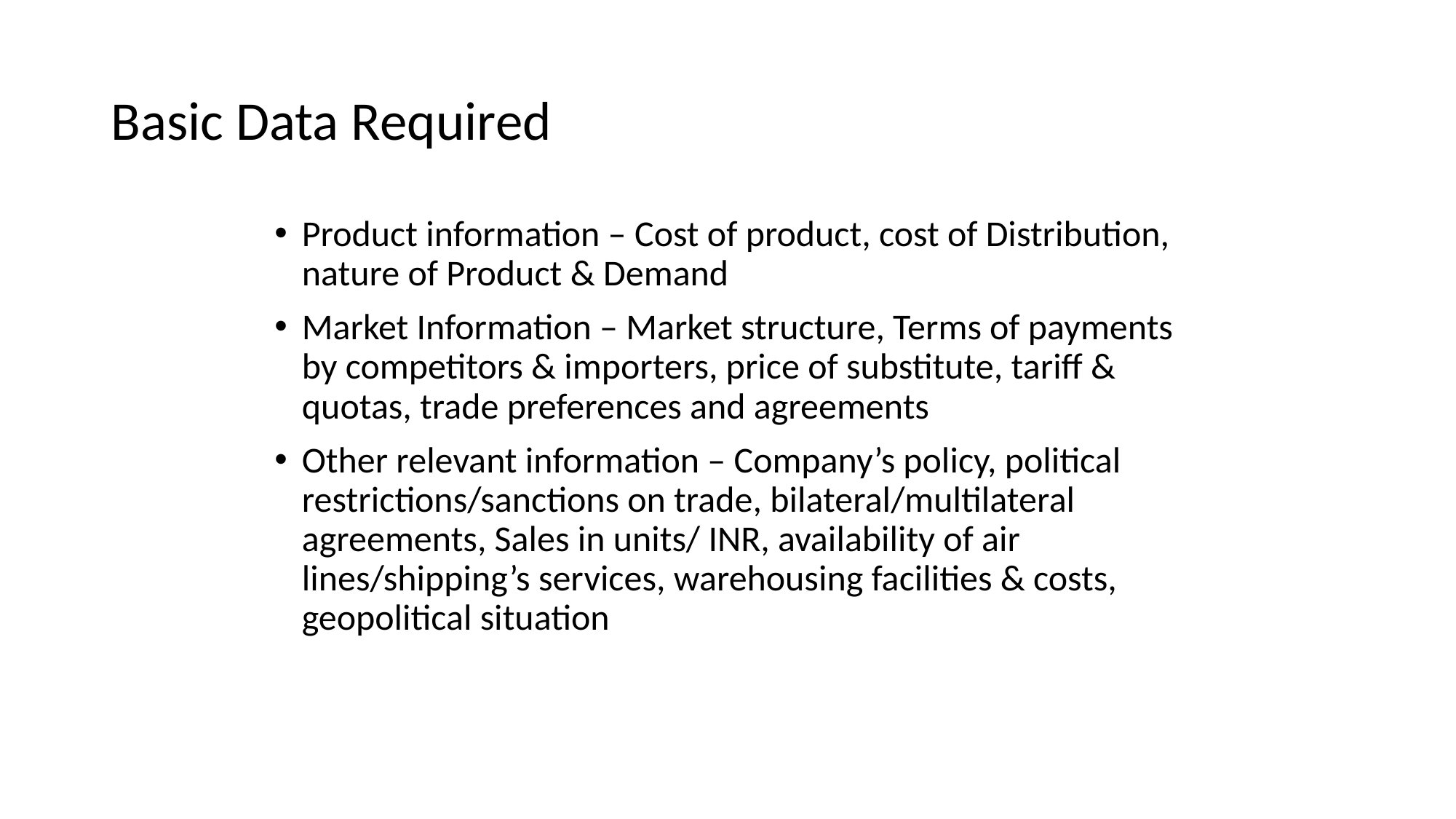

# Basic Data Required
Product information – Cost of product, cost of Distribution, nature of Product & Demand
Market Information – Market structure, Terms of payments by competitors & importers, price of substitute, tariff & quotas, trade preferences and agreements
Other relevant information – Company’s policy, political restrictions/sanctions on trade, bilateral/multilateral agreements, Sales in units/ INR, availability of air lines/shipping’s services, warehousing facilities & costs, geopolitical situation